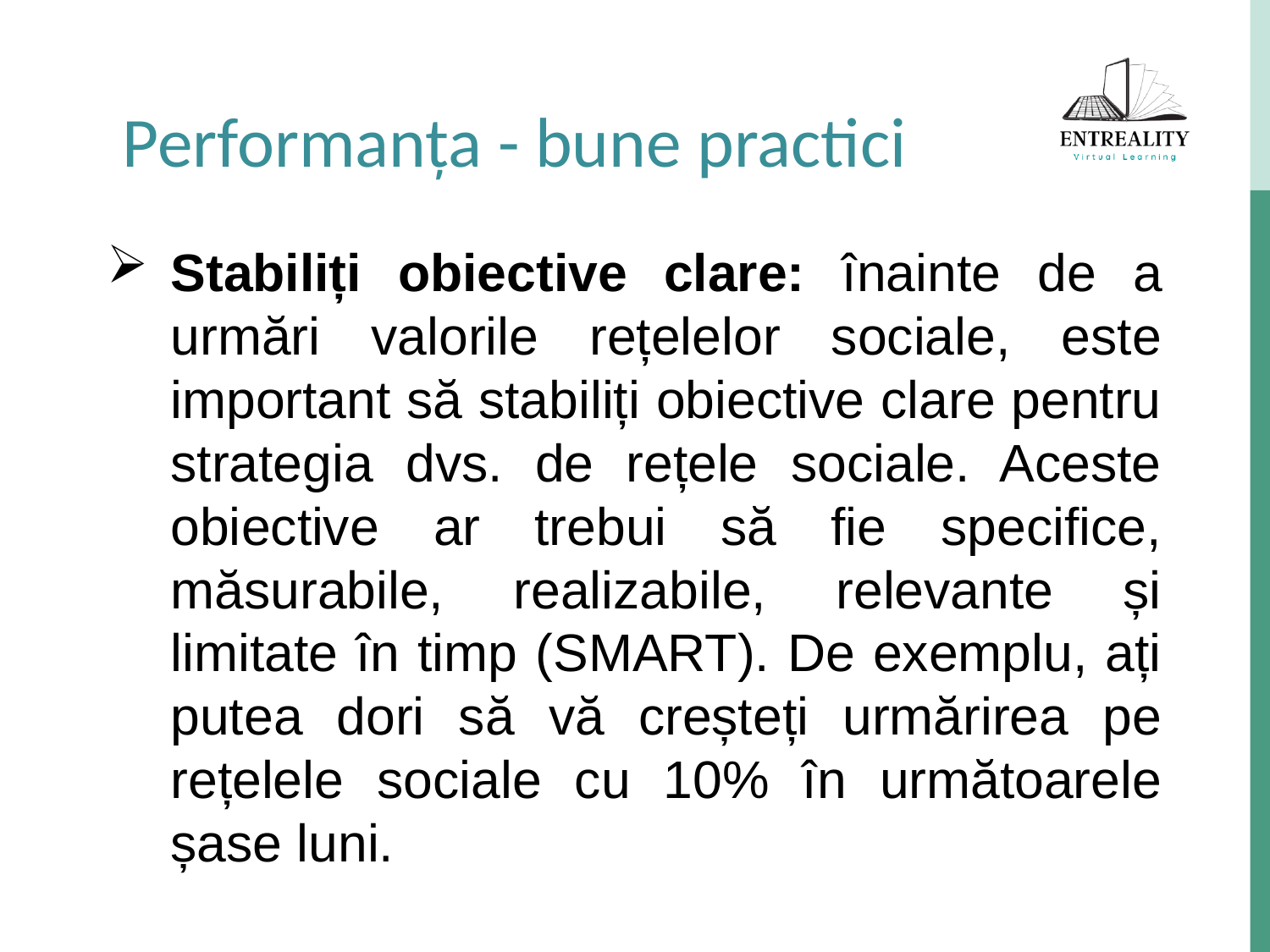

Performanța - bune practici
Stabiliți obiective clare: înainte de a urmări valorile rețelelor sociale, este important să stabiliți obiective clare pentru strategia dvs. de rețele sociale. Aceste obiective ar trebui să fie specifice, măsurabile, realizabile, relevante și limitate în timp (SMART). De exemplu, ați putea dori să vă creșteți urmărirea pe rețelele sociale cu 10% în următoarele șase luni.